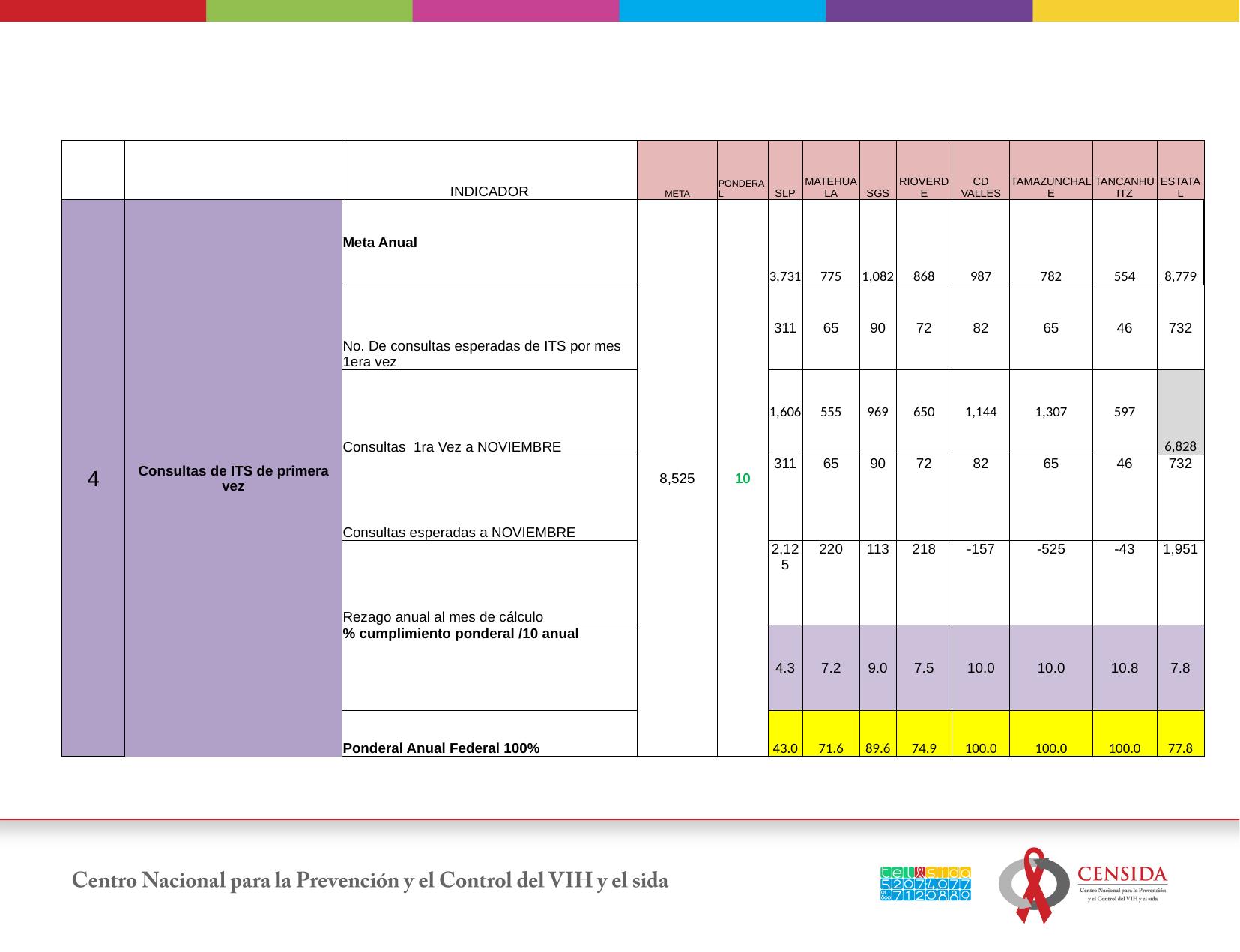

|  |  | INDICADOR | META | PONDERAL | SLP | MATEHUALA | SGS | RIOVERDE | CD VALLES | TAMAZUNCHALE | TANCANHUITZ | ESTATAL |
| --- | --- | --- | --- | --- | --- | --- | --- | --- | --- | --- | --- | --- |
| 4 | Consultas de ITS de primera vez | Meta Anual | 8,525 | 10 | 3,731 | 775 | 1,082 | 868 | 987 | 782 | 554 | 8,779 |
|  |  | No. De consultas esperadas de ITS por mes 1era vez |  |  | 311 | 65 | 90 | 72 | 82 | 65 | 46 | 732 |
|  |  | Consultas 1ra Vez a NOVIEMBRE |  |  | 1,606 | 555 | 969 | 650 | 1,144 | 1,307 | 597 | 6,828 |
|  |  | Consultas esperadas a NOVIEMBRE |  |  | 311 | 65 | 90 | 72 | 82 | 65 | 46 | 732 |
|  |  | Rezago anual al mes de cálculo |  |  | 2,125 | 220 | 113 | 218 | -157 | -525 | -43 | 1,951 |
|  |  | % cumplimiento ponderal /10 anual |  |  | 4.3 | 7.2 | 9.0 | 7.5 | 10.0 | 10.0 | 10.8 | 7.8 |
|  |  | Ponderal Anual Federal 100% |  |  | 43.0 | 71.6 | 89.6 | 74.9 | 100.0 | 100.0 | 100.0 | 77.8 |